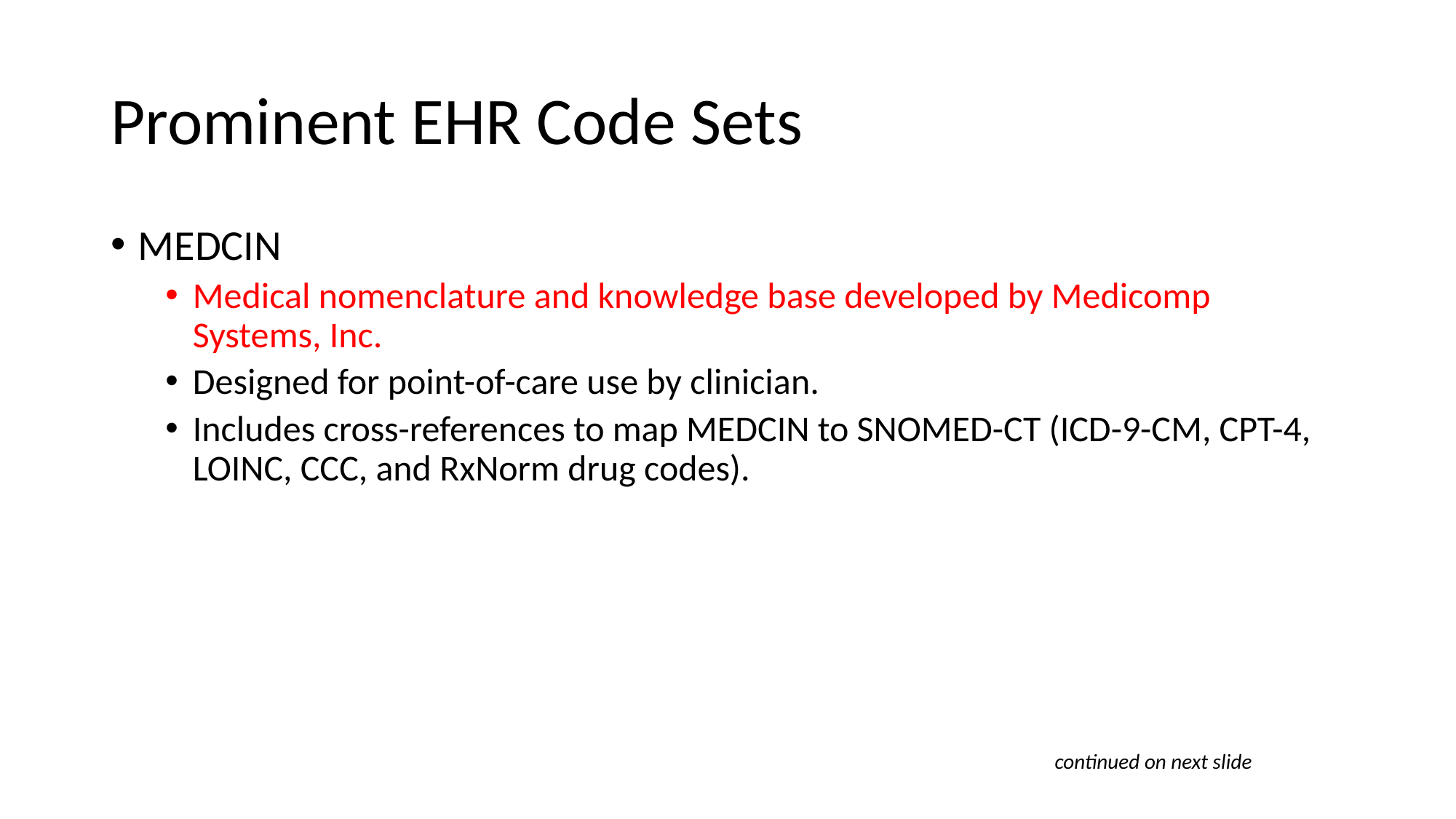

# Prominent EHR Code Sets
MEDCIN
Medical nomenclature and knowledge base developed by Medicomp Systems, Inc.
Designed for point-of-care use by clinician.
Includes cross-references to map MEDCIN to SNOMED-CT (ICD-9-CM, CPT-4, LOINC, CCC, and RxNorm drug codes).
continued on next slide